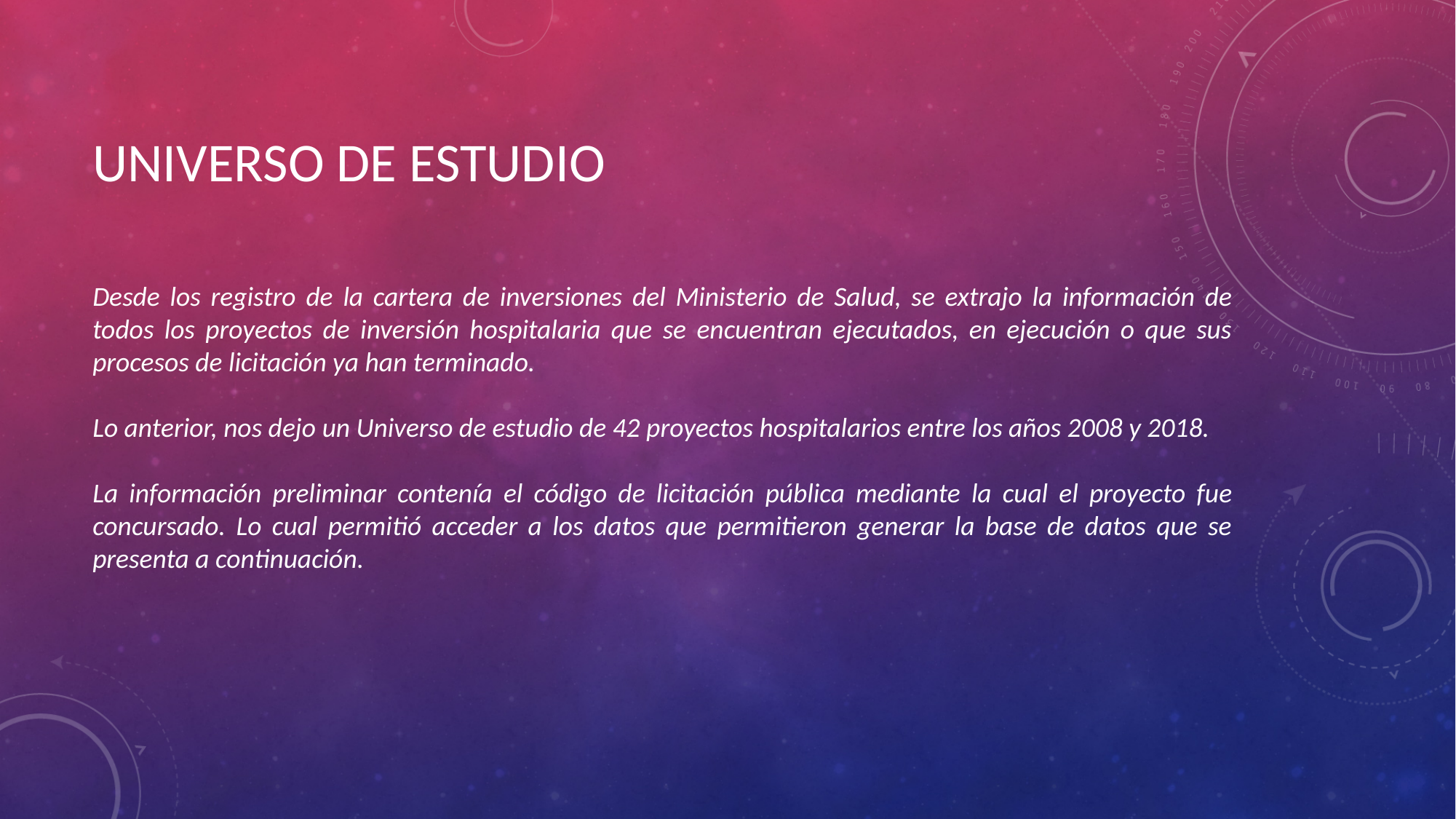

# Universo de estudio
Desde los registro de la cartera de inversiones del Ministerio de Salud, se extrajo la información de todos los proyectos de inversión hospitalaria que se encuentran ejecutados, en ejecución o que sus procesos de licitación ya han terminado.

Lo anterior, nos dejo un Universo de estudio de 42 proyectos hospitalarios entre los años 2008 y 2018.

La información preliminar contenía el código de licitación pública mediante la cual el proyecto fue concursado. Lo cual permitió acceder a los datos que permitieron generar la base de datos que se presenta a continuación.